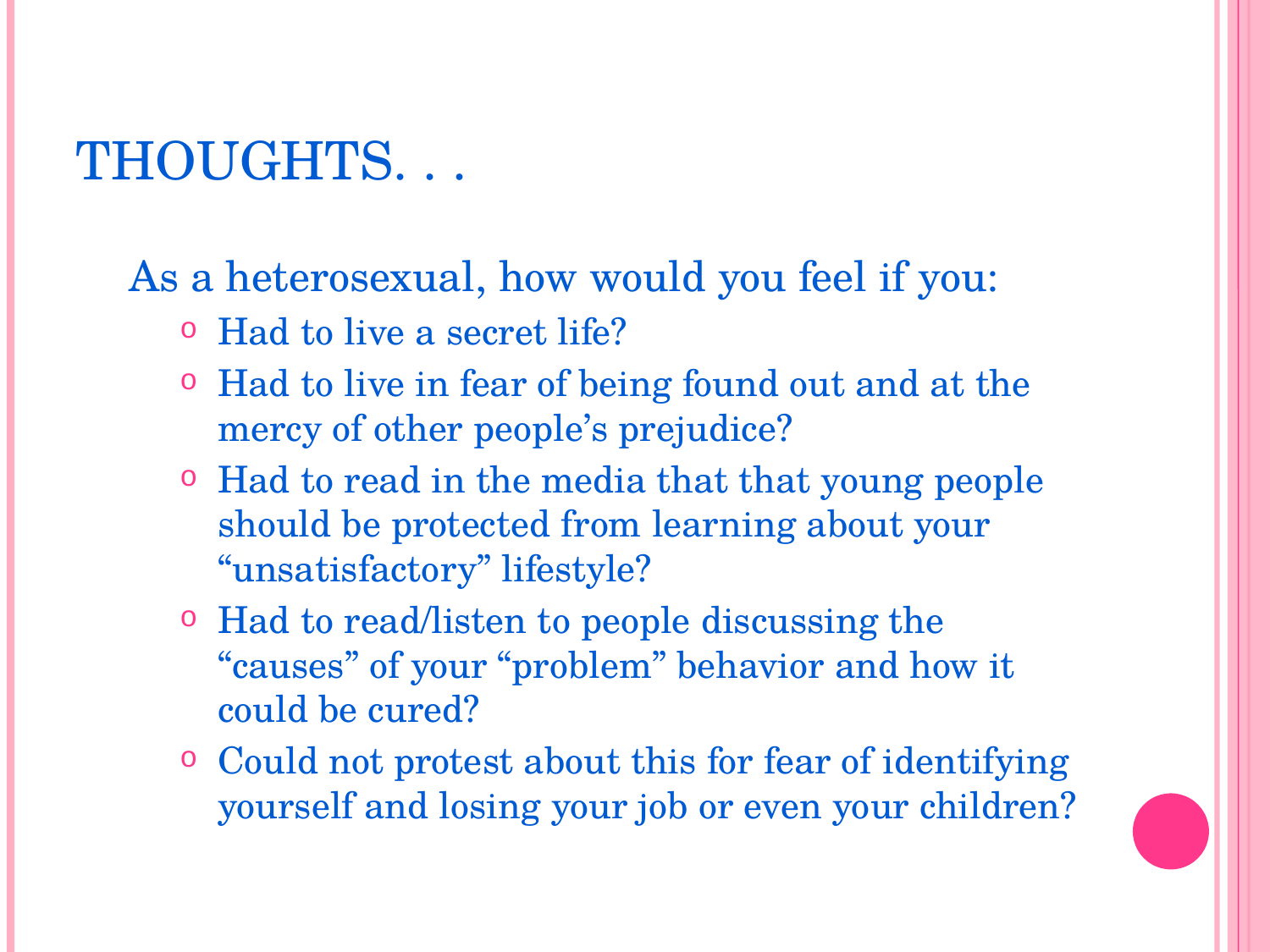

# Thoughts. . .
As a heterosexual, how would you feel if you:
Had to live a secret life?
Had to live in fear of being found out and at the mercy of other people’s prejudice?
Had to read in the media that that young people should be protected from learning about your “unsatisfactory” lifestyle?
Had to read/listen to people discussing the “causes” of your “problem” behavior and how it could be cured?
Could not protest about this for fear of identifying yourself and losing your job or even your children?